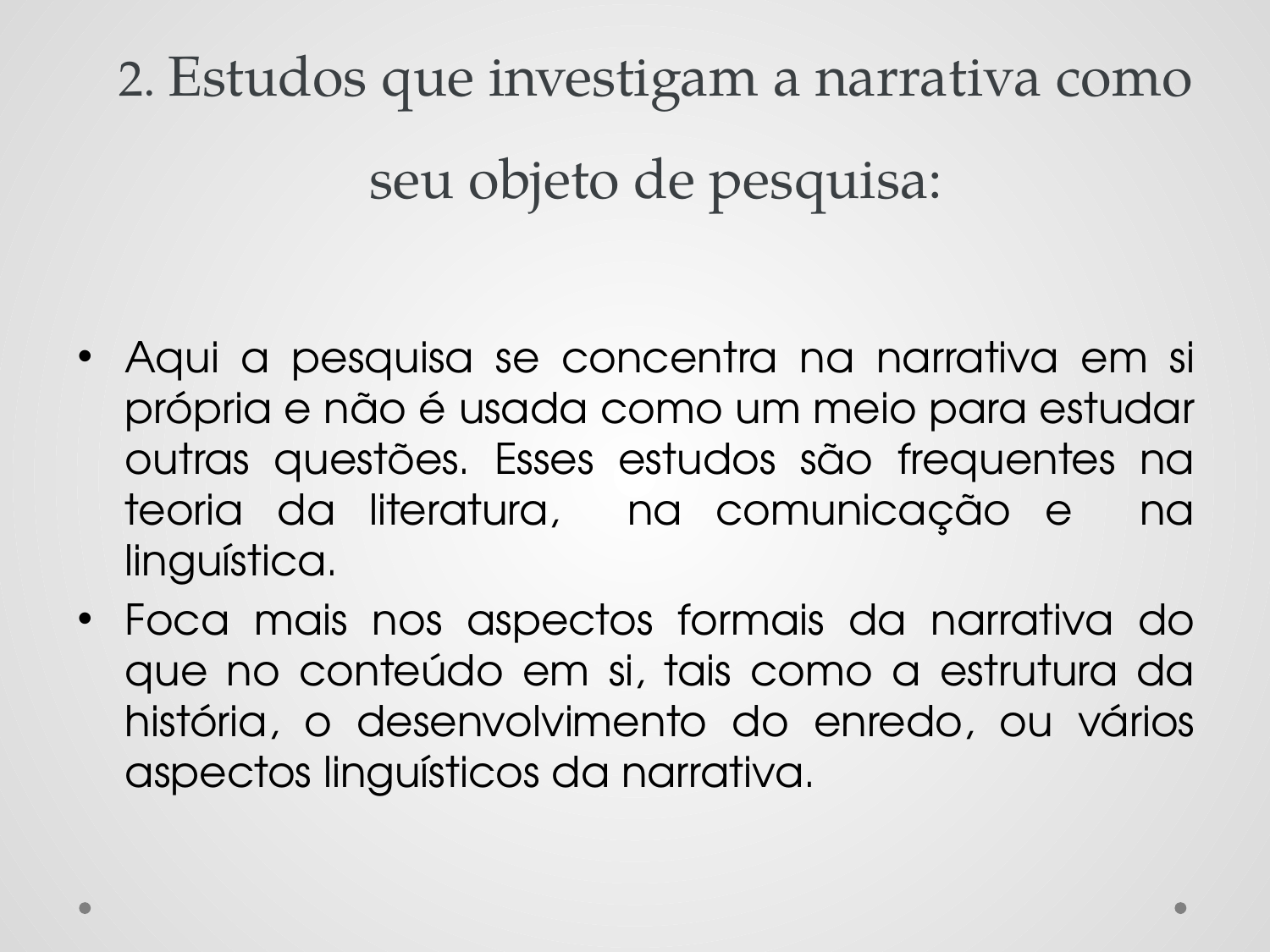

# 2. Estudos que investigam a narrativa como seu objeto de pesquisa:
Aqui a pesquisa se concentra na narrativa em si própria e não é usada como um meio para estudar outras questões. Esses estudos são frequentes na teoria da literatura,  na comunicação e  na linguística.
Foca mais nos aspectos formais da narrativa do que no conteúdo em si, tais como a estrutura da história, o desenvolvimento do enredo, ou vários aspectos linguísticos da narrativa.